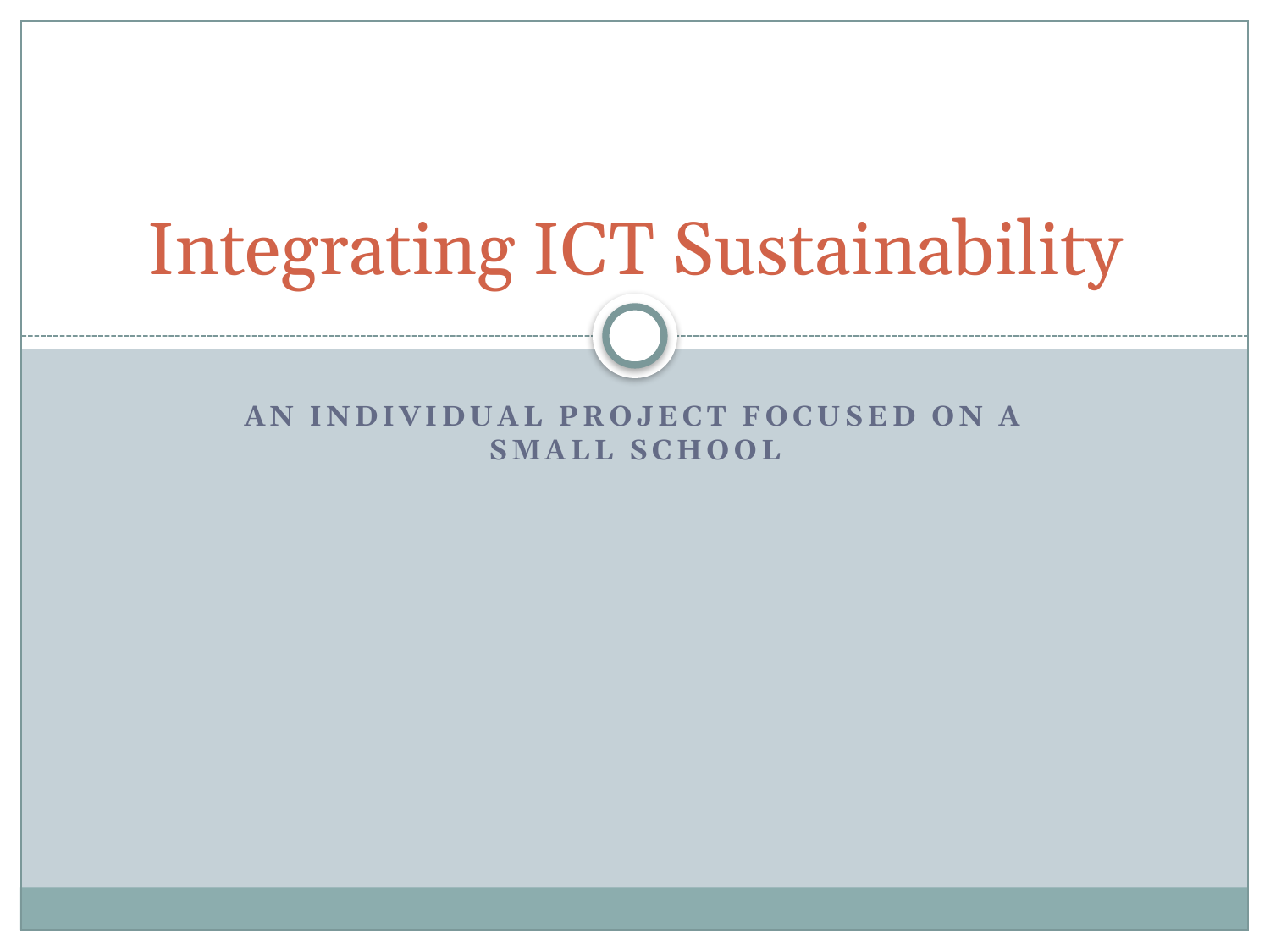

# Integrating ICT Sustainability
An individual project focused on a small school